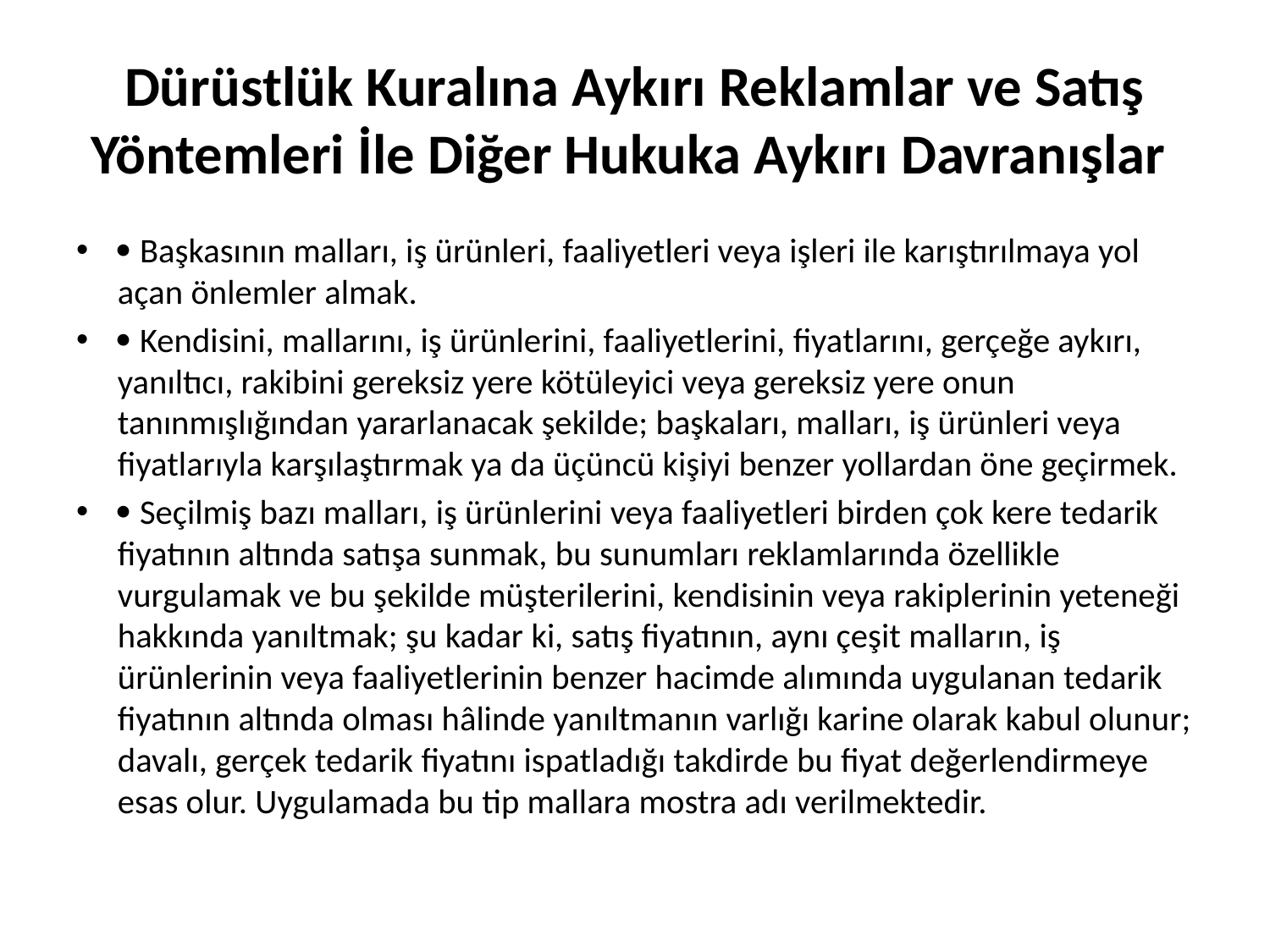

# Dürüstlük Kuralına Aykırı Reklamlar ve Satış Yöntemleri İle Diğer Hukuka Aykırı Davranışlar
• Başkasının malları, iş ürünleri, faaliyetleri veya işleri ile karıştırılmaya yol açan önlemler almak.
• Kendisini, mallarını, iş ürünlerini, faaliyetlerini, fiyatlarını, gerçeğe aykırı, yanıltıcı, rakibini gereksiz yere kötüleyici veya gereksiz yere onun tanınmışlığından yararlanacak şekilde; başkaları, malları, iş ürünleri veya fiyatlarıyla karşılaştırmak ya da üçüncü kişiyi benzer yollardan öne geçirmek.
• Seçilmiş bazı malları, iş ürünlerini veya faaliyetleri birden çok kere tedarik fiyatının altında satışa sunmak, bu sunumları reklamlarında özellikle vurgulamak ve bu şekilde müşterilerini, kendisinin veya rakiplerinin yeteneği hakkında yanıltmak; şu kadar ki, satış fiyatının, aynı çeşit malların, iş ürünlerinin veya faaliyetlerinin benzer hacimde alımında uygulanan tedarik fiyatının altında olması hâlinde yanıltmanın varlığı karine olarak kabul olunur; davalı, gerçek tedarik fiyatını ispatladığı takdirde bu fiyat değerlendirmeye esas olur. Uygulamada bu tip mallara mostra adı verilmektedir.